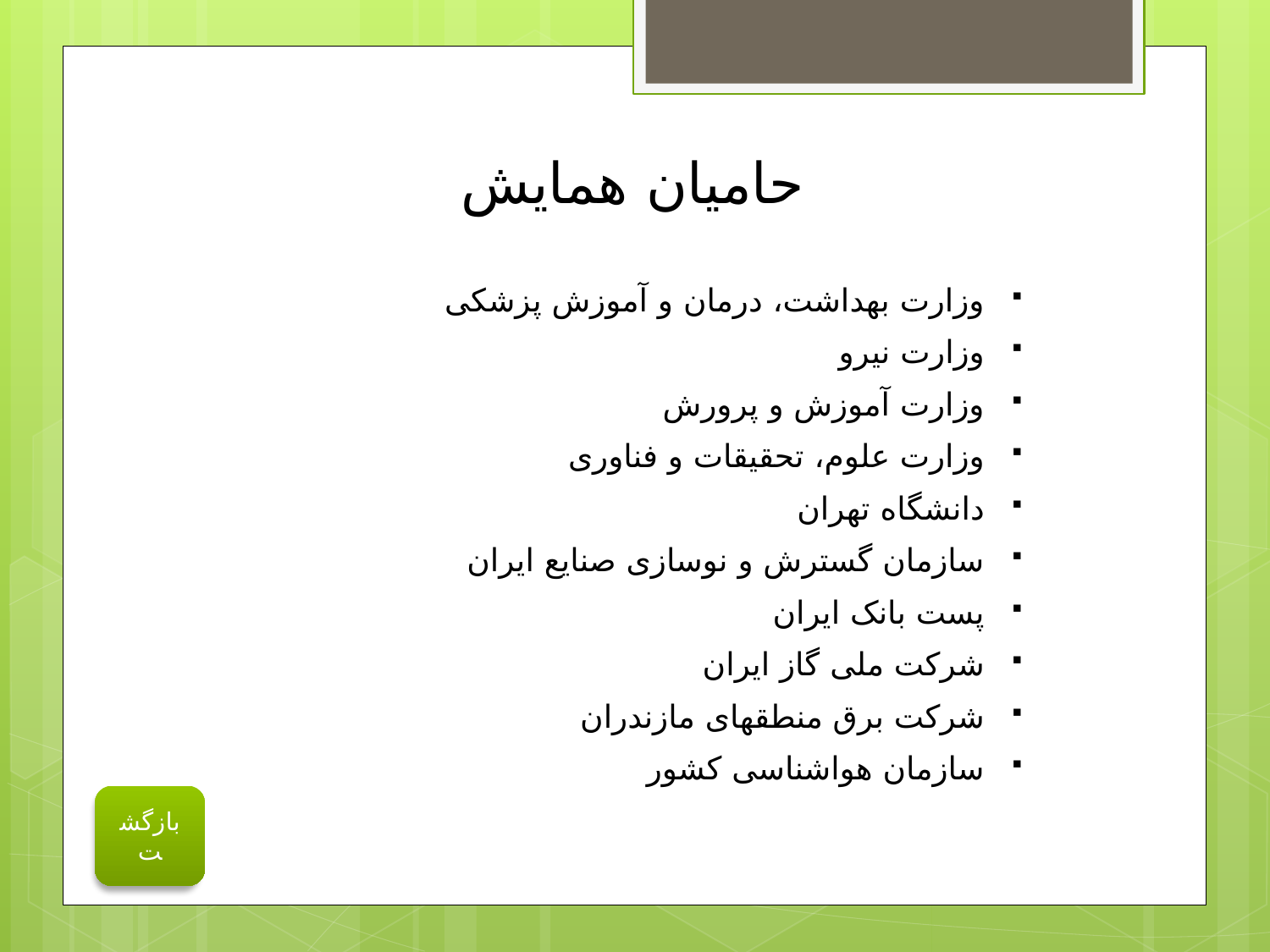

# حامیان همایش
وزارت بهداشت، درمان و آموزش پزشکی
وزارت نیرو
وزارت آموزش و پرورش
وزارت علوم، تحقیقات و فناوری
دانشگاه تهران
سازمان گسترش و نوسازی صنایع ایران
پست بانک ایران
شرکت ملی گاز ایران
شرکت برق منطقه­ای مازندران
سازمان هواشناسی کشور
بازگشت